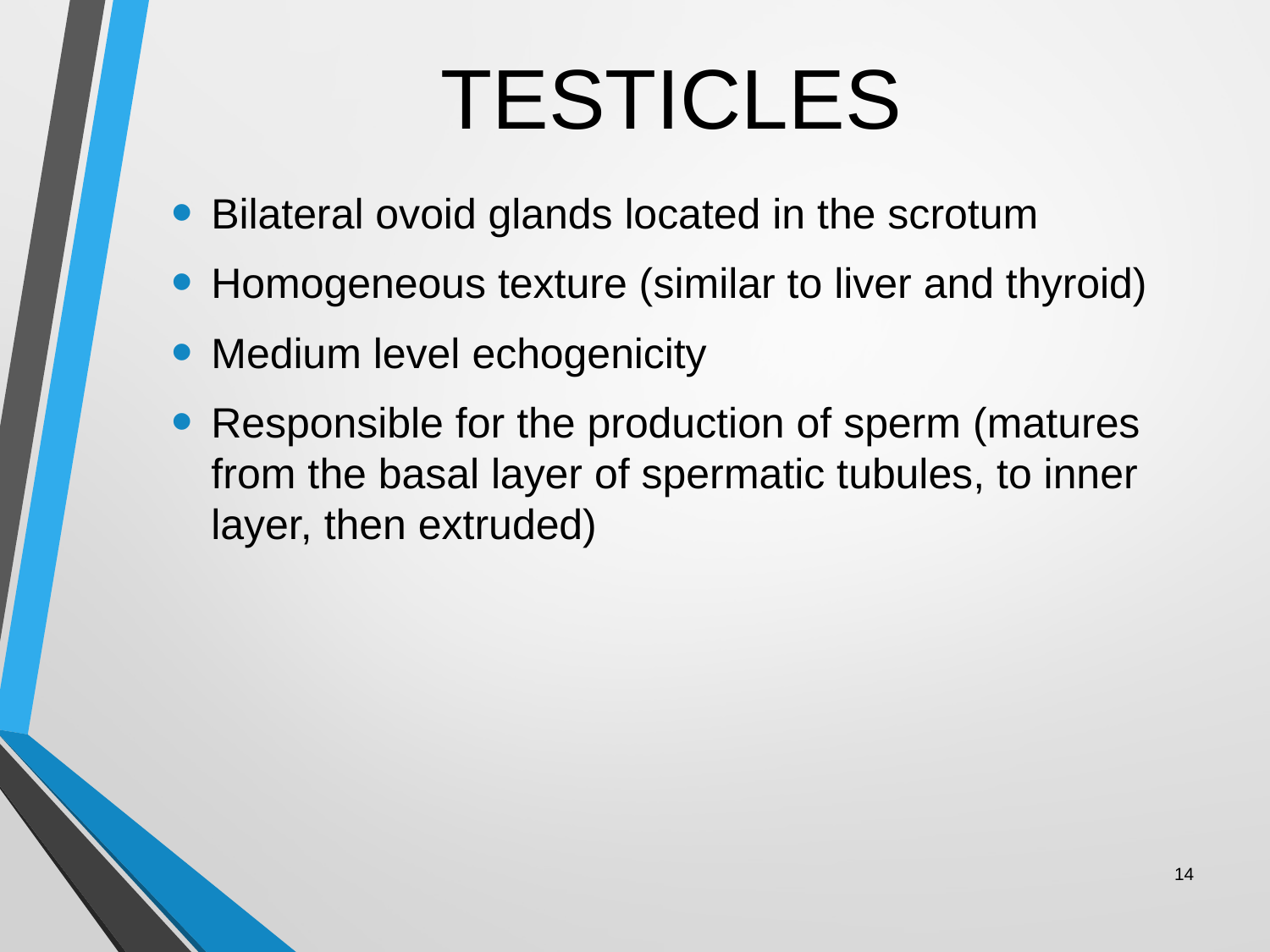

# TESTICLES
Bilateral ovoid glands located in the scrotum
Homogeneous texture (similar to liver and thyroid)
Medium level echogenicity
Responsible for the production of sperm (matures from the basal layer of spermatic tubules, to inner layer, then extruded)

14